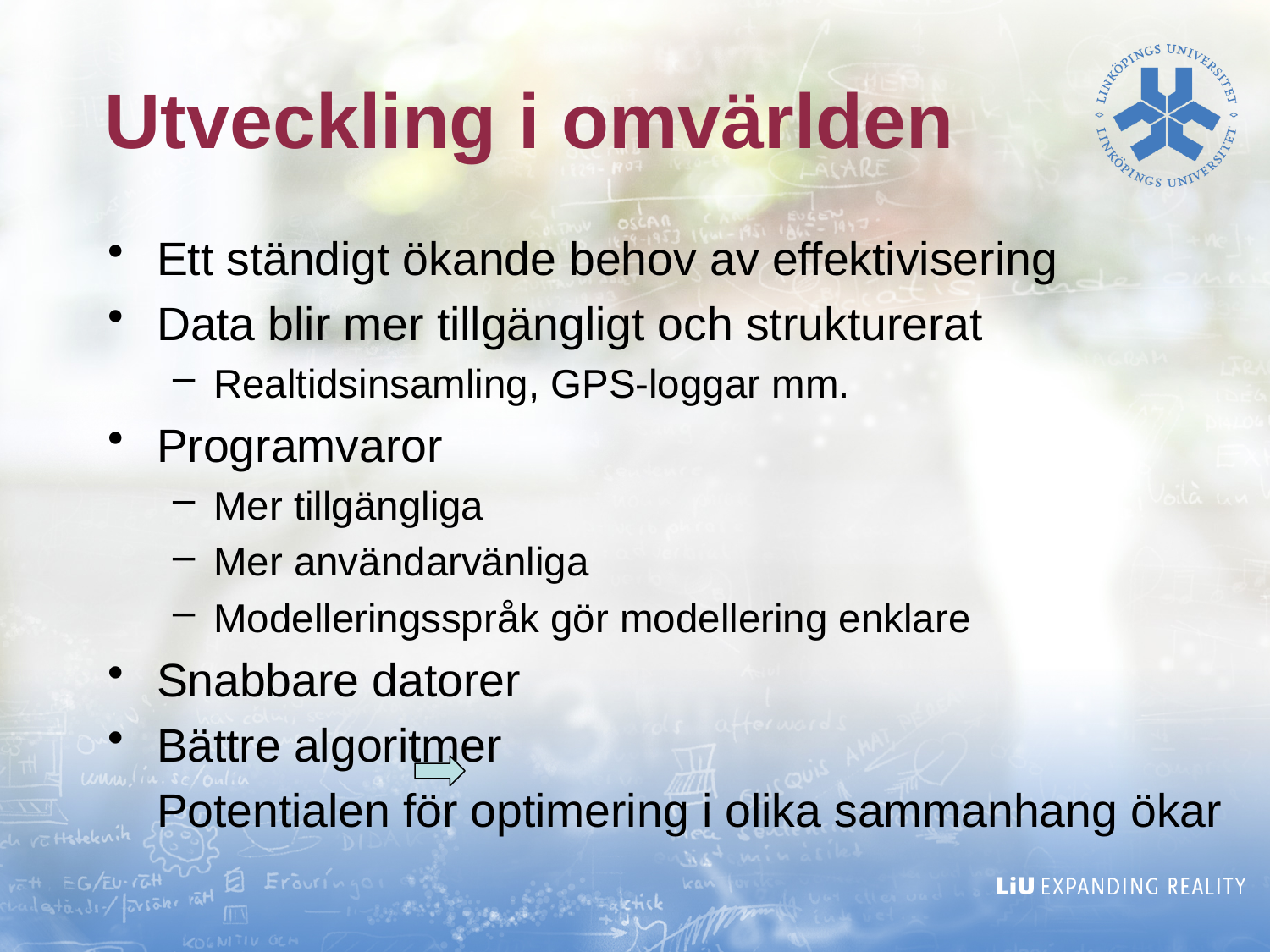

Utveckling i omvärlden
Ett ständigt ökande behov av effektivisering
Data blir mer tillgängligt och strukturerat
Realtidsinsamling, GPS-loggar mm.
Programvaror
Mer tillgängliga
Mer användarvänliga
Modelleringsspråk gör modellering enklare
Snabbare datorer
Bättre algoritmer
	Potentialen för optimering i olika sammanhang ökar